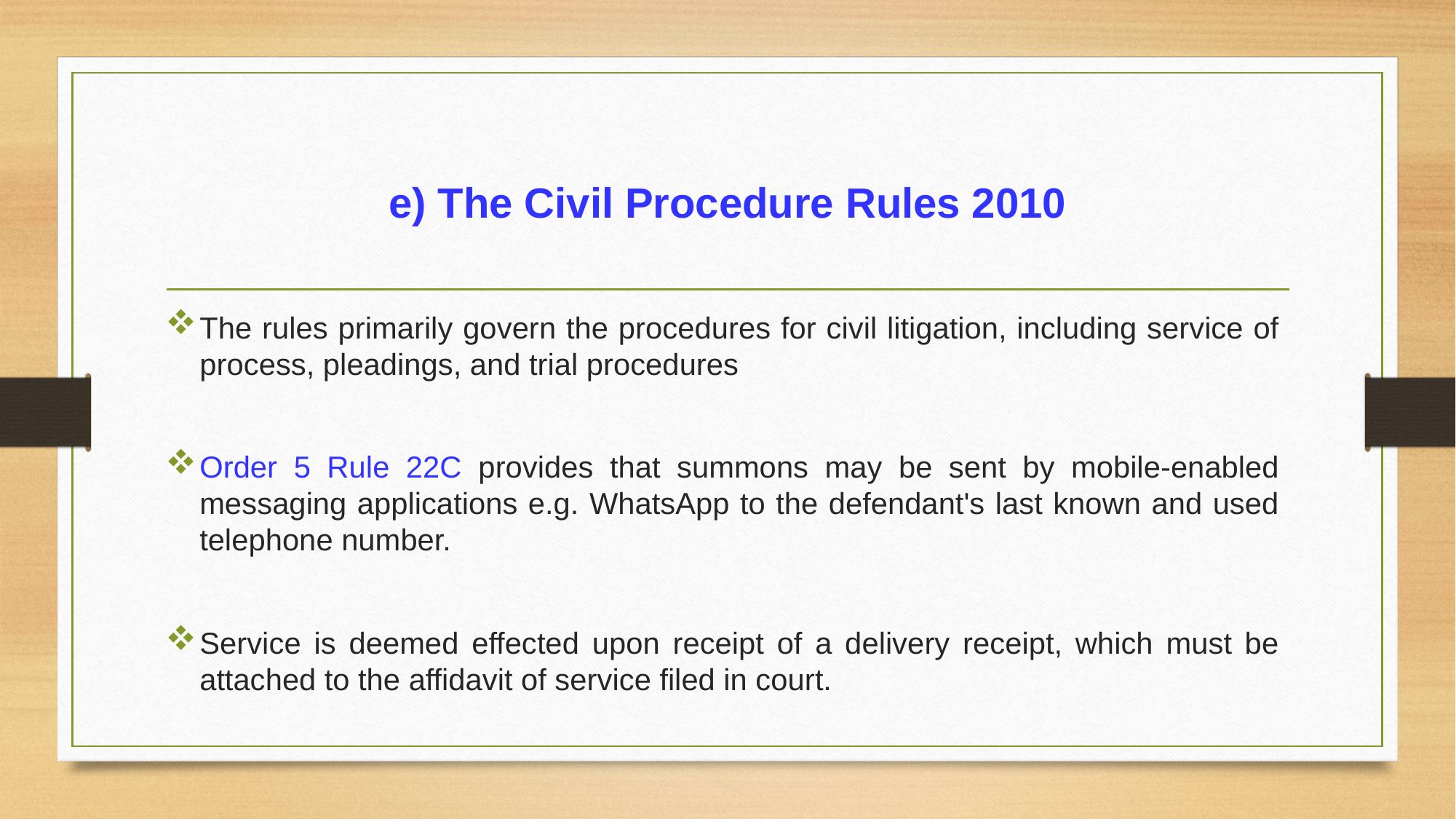

# e) The Civil Procedure Rules 2010
The rules primarily govern the procedures for civil litigation, including service of process, pleadings, and trial procedures

Order 5 Rule 22C provides that summons may be sent by mobile-enabled messaging applications e.g. WhatsApp to the defendant's last known and used telephone number.

Service is deemed effected upon receipt of a delivery receipt, which must be attached to the affidavit of service filed in court.